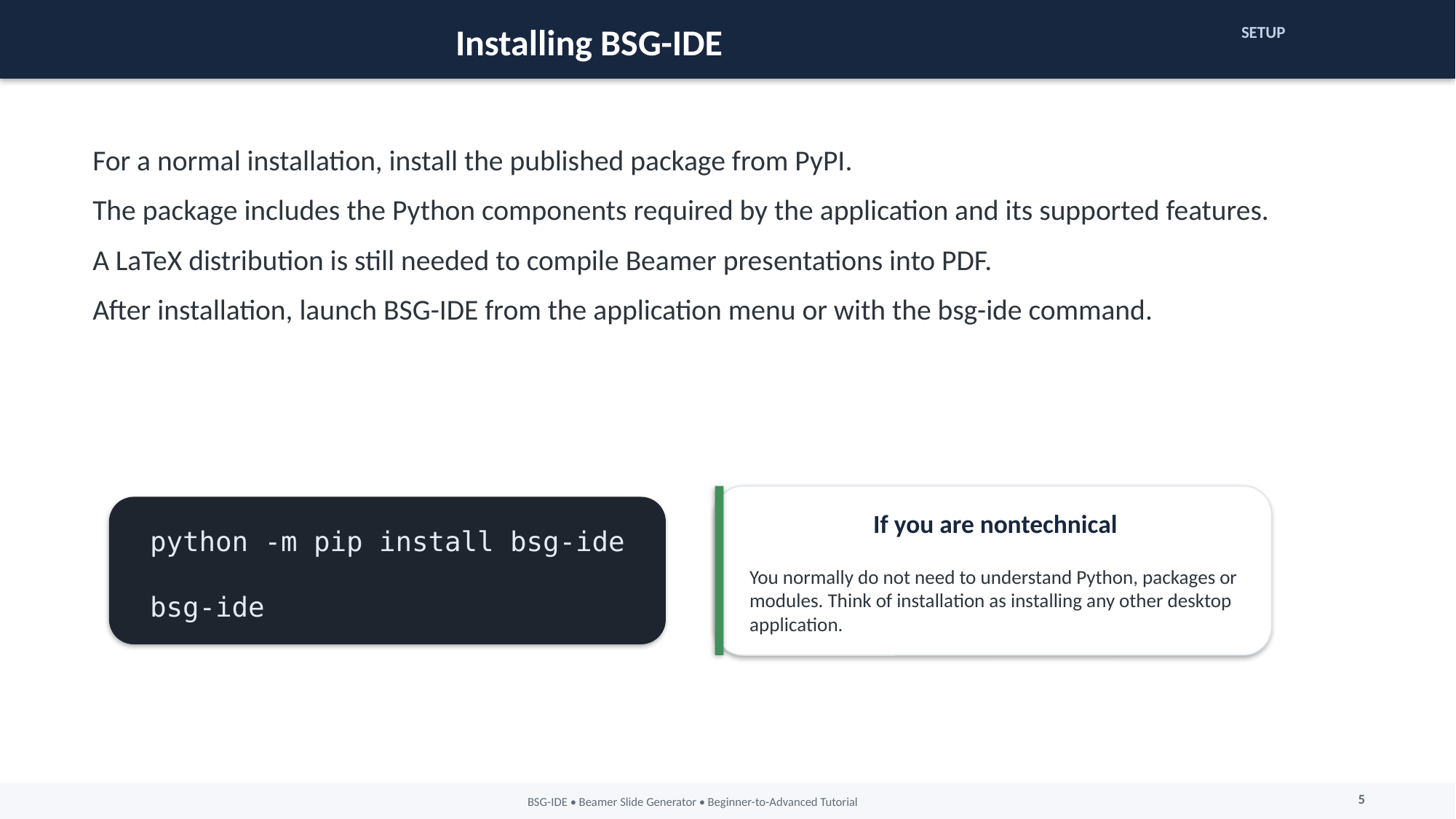

Installing BSG-IDE
SETUP
For a normal installation, install the published package from PyPI.
The package includes the Python components required by the application and its supported features.
A LaTeX distribution is still needed to compile Beamer presentations into PDF.
After installation, launch BSG-IDE from the application menu or with the bsg-ide command.

If you are nontechnical
python -m pip install bsg-ide
bsg-ide
You normally do not need to understand Python, packages or modules. Think of installation as installing any other desktop application.

5
BSG-IDE • Beamer Slide Generator • Beginner-to-Advanced Tutorial